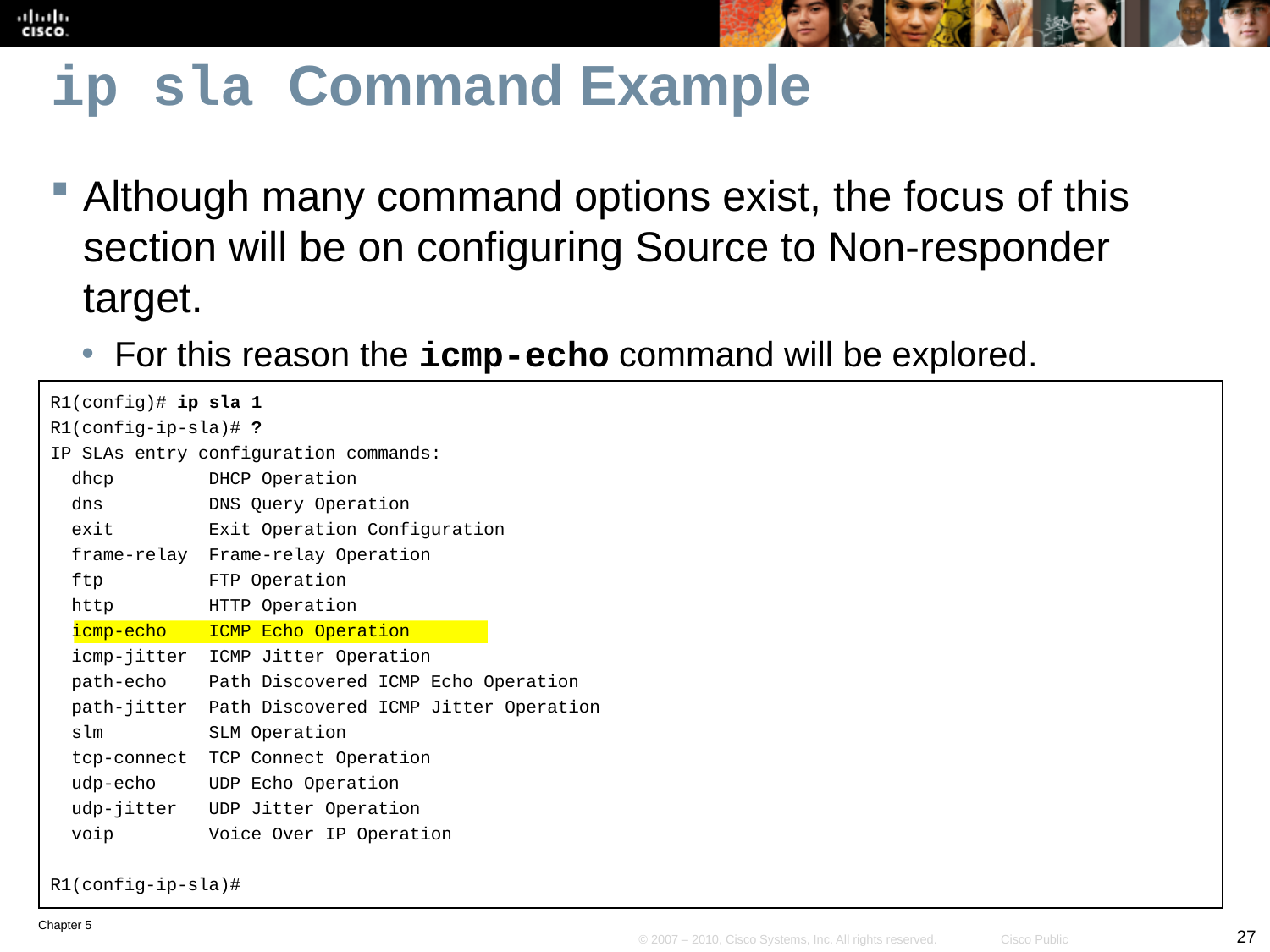

# ip sla Command Example
Although many command options exist, the focus of this section will be on configuring Source to Non-responder target.
For this reason the icmp-echo command will be explored.
R1(config)# ip sla 1
R1(config-ip-sla)# ?
IP SLAs entry configuration commands:
  dhcp         DHCP Operation
  dns          DNS Query Operation
  exit         Exit Operation Configuration
  frame-relay  Frame-relay Operation
  ftp          FTP Operation
  http         HTTP Operation
  icmp-echo    ICMP Echo Operation
  icmp-jitter  ICMP Jitter Operation
  path-echo    Path Discovered ICMP Echo Operation
  path-jitter  Path Discovered ICMP Jitter Operation
  slm          SLM Operation
  tcp-connect  TCP Connect Operation
  udp-echo     UDP Echo Operation
  udp-jitter   UDP Jitter Operation
  voip         Voice Over IP Operation

R1(config-ip-sla)#